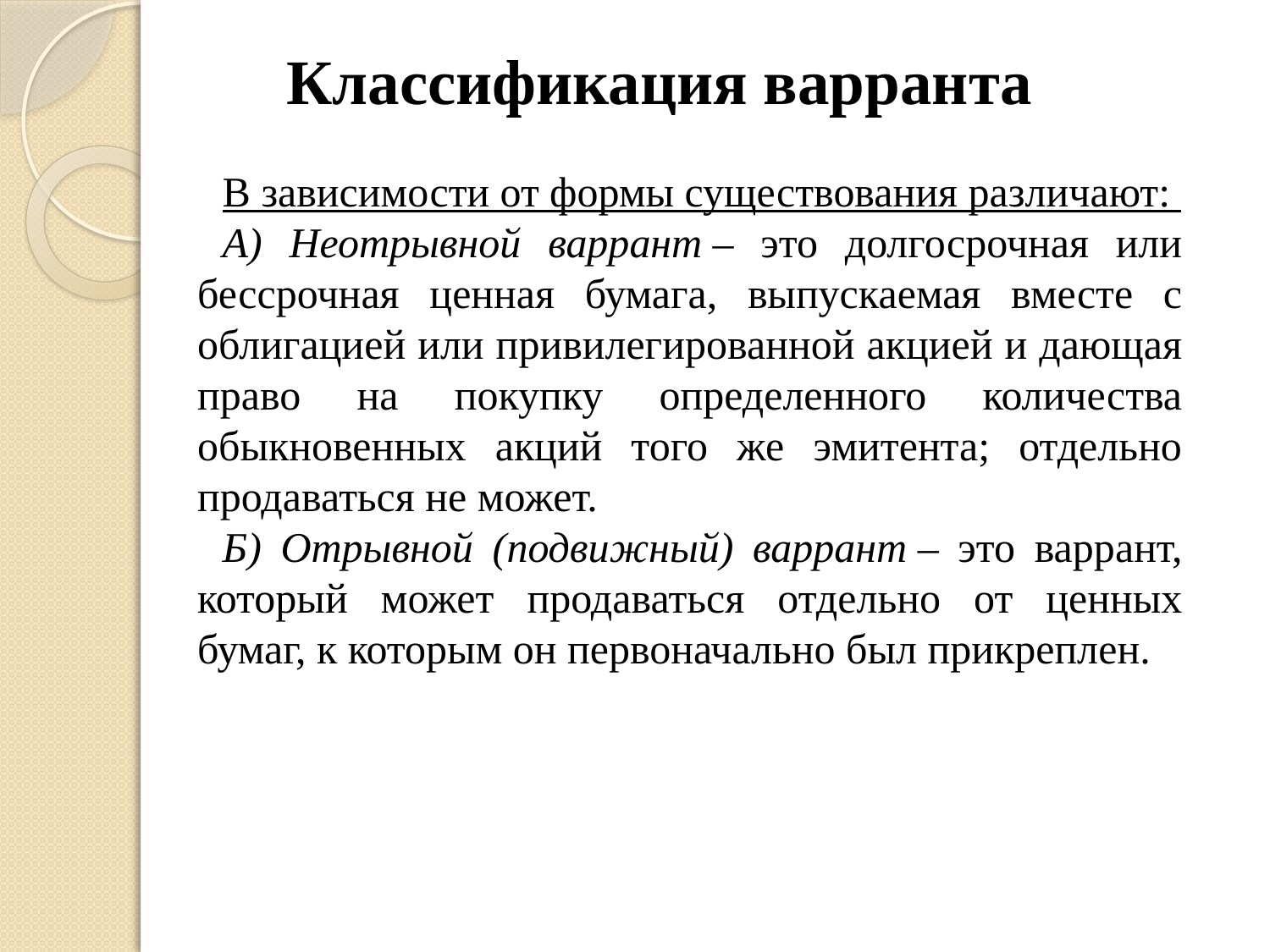

# Классификация варранта

В зависимости от формы существования различают:
А) Неотрывной варрант – это долгосрочная или бессрочная ценная бумага, выпускаемая вместе с облигацией или привилегированной акцией и дающая право на покупку определенного количества обыкновенных акций того же эмитента; отдельно продаваться не может.
Б) Отрывной (подвижный) варрант – это варрант, который может продаваться отдельно от ценных бумаг, к которым он первоначально был прикреплен.